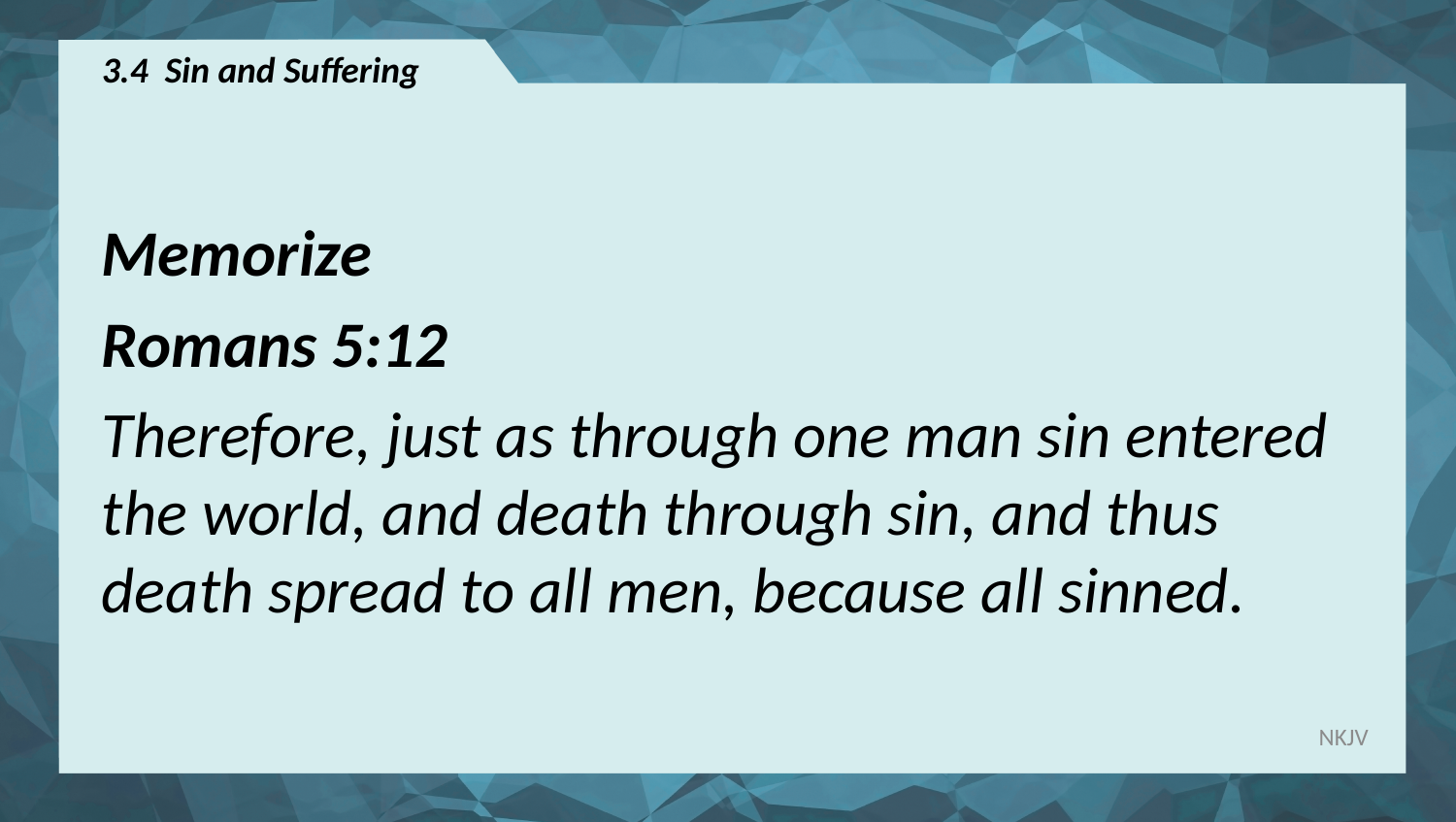

# 3.4  Sin and Suffering
Memorize
Romans 5:12
Therefore, just as through one man sin entered the world, and death through sin, and thus death spread to all men, because all sinned.
NKJV